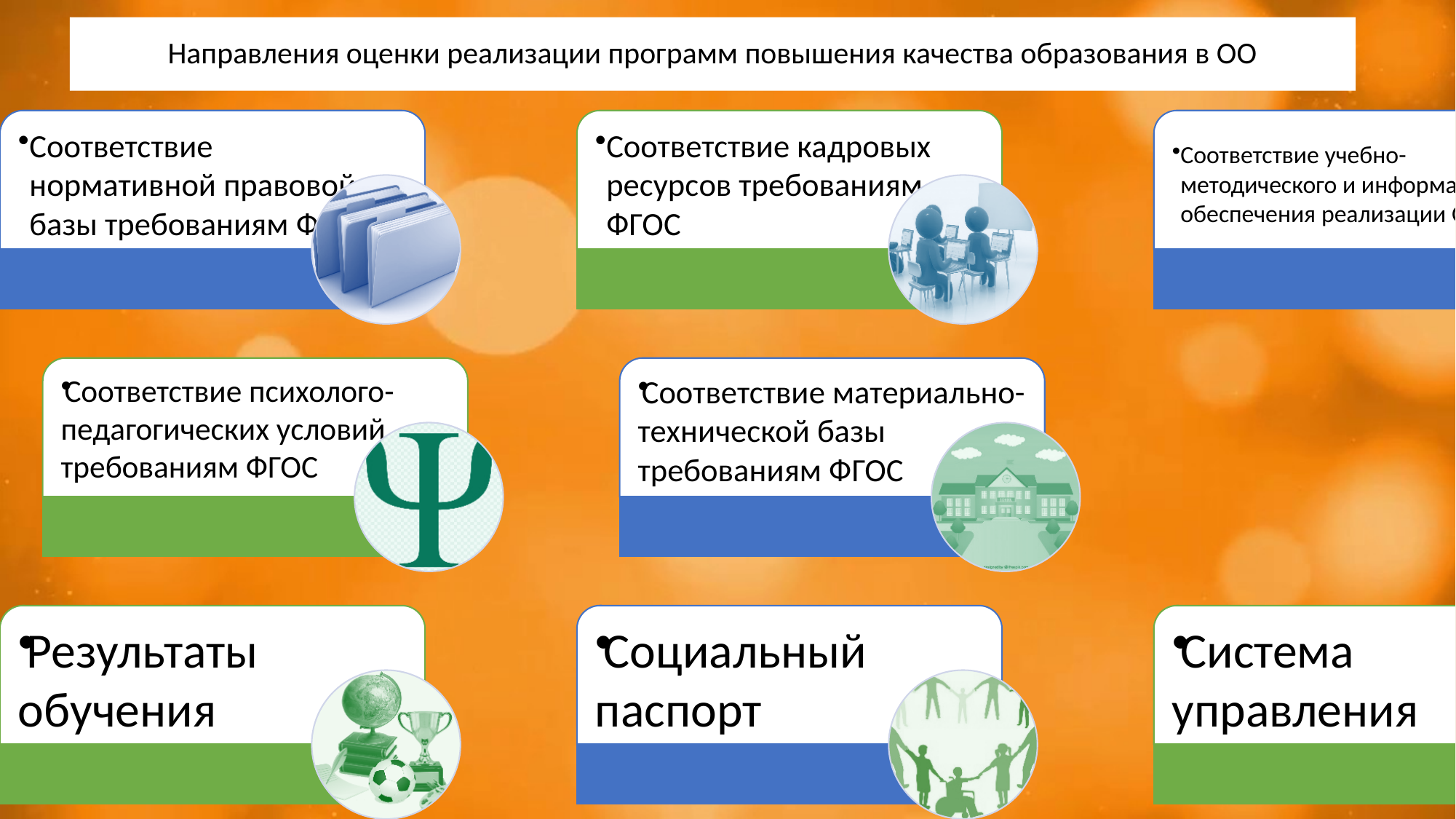

# Направления оценки реализации программ повышения качества образования в ОО
Соответствие нормативной правовой базы требованиям ФГОС
Соответствие кадровых ресурсов требованиям ФГОС
Соответствие психолого-педагогических условий требованиям ФГОС
Соответствие материально- технической базы требованиям ФГОС
Результаты обучения
Социальный паспорт
Система управления